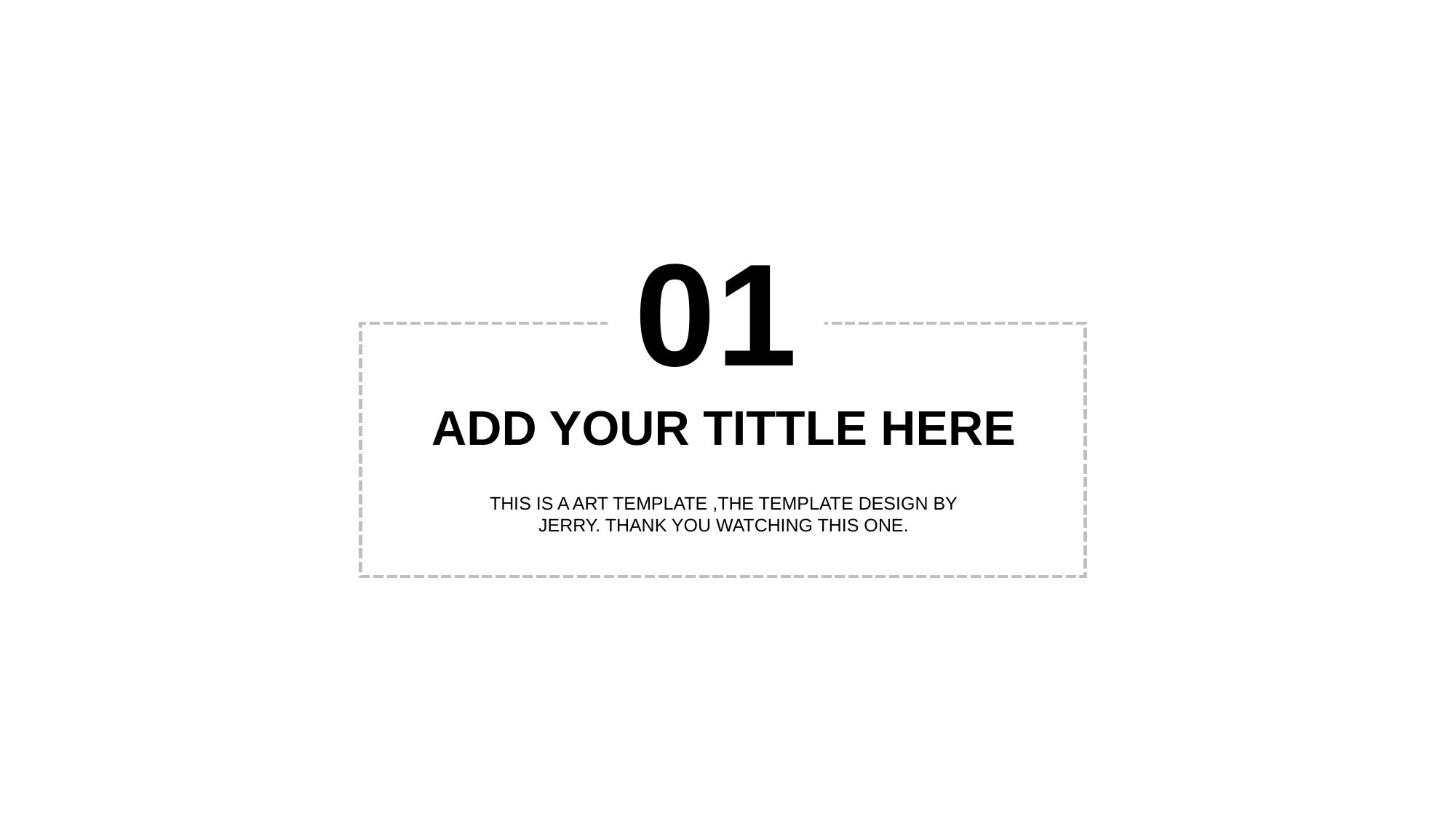

01

ADD YOUR TITTLE HERE
THIS IS A ART TEMPLATE ,THE TEMPLATE DESIGN BY JERRY. THANK YOU WATCHING THIS ONE.